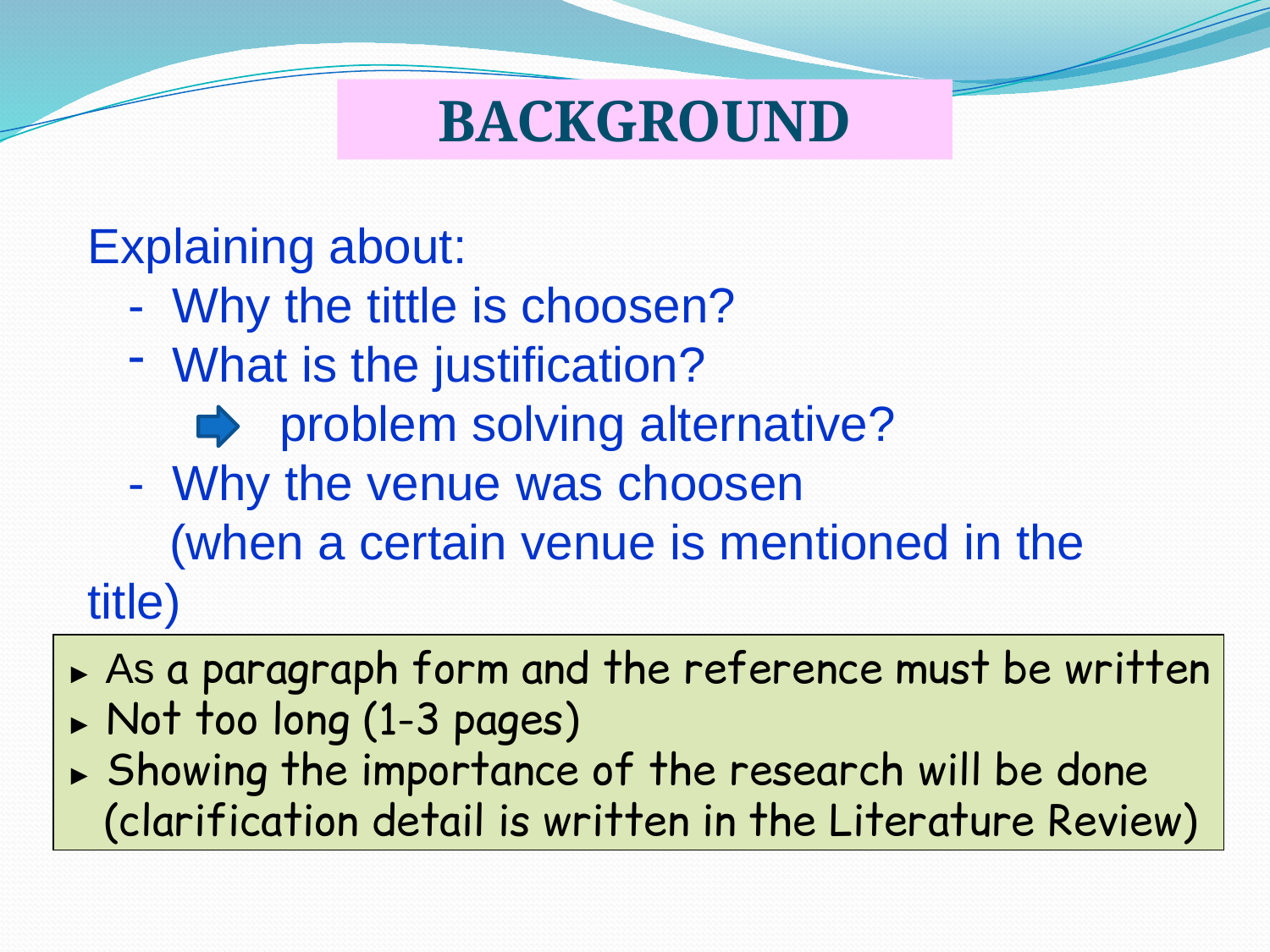

BACKGROUND
Explaining about:
-  Why the tittle is choosen?
 What is the justification?
           problem solving alternative?
-  Why the venue was choosen
   (when a certain venue is mentioned in the title)

► As a paragraph form and the reference must be written
► Not too long (1-3 pages)
► Showing the importance of the research will be done
   (clarification detail is written in the Literature Review)